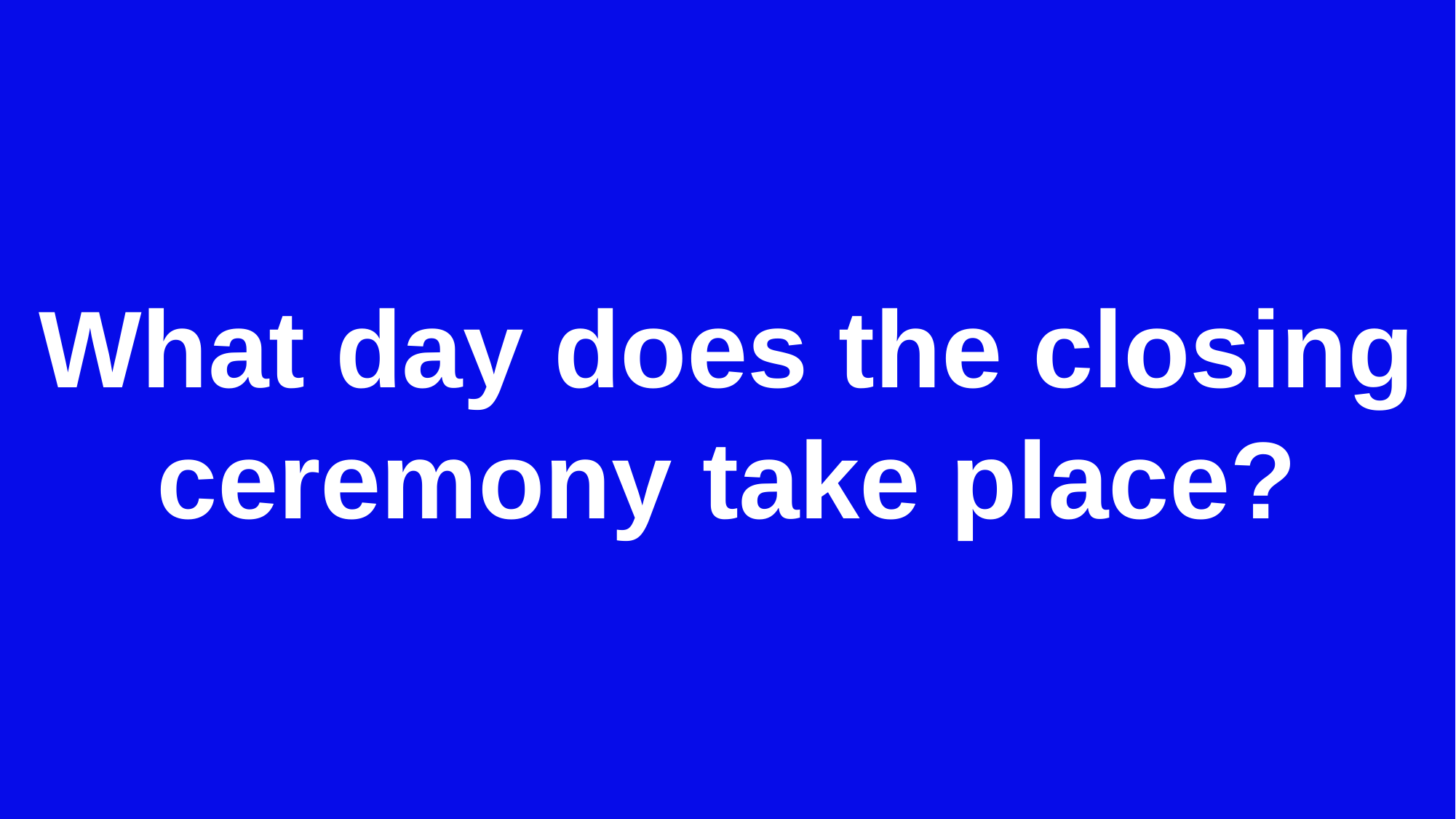

What day does the closing ceremony take place?